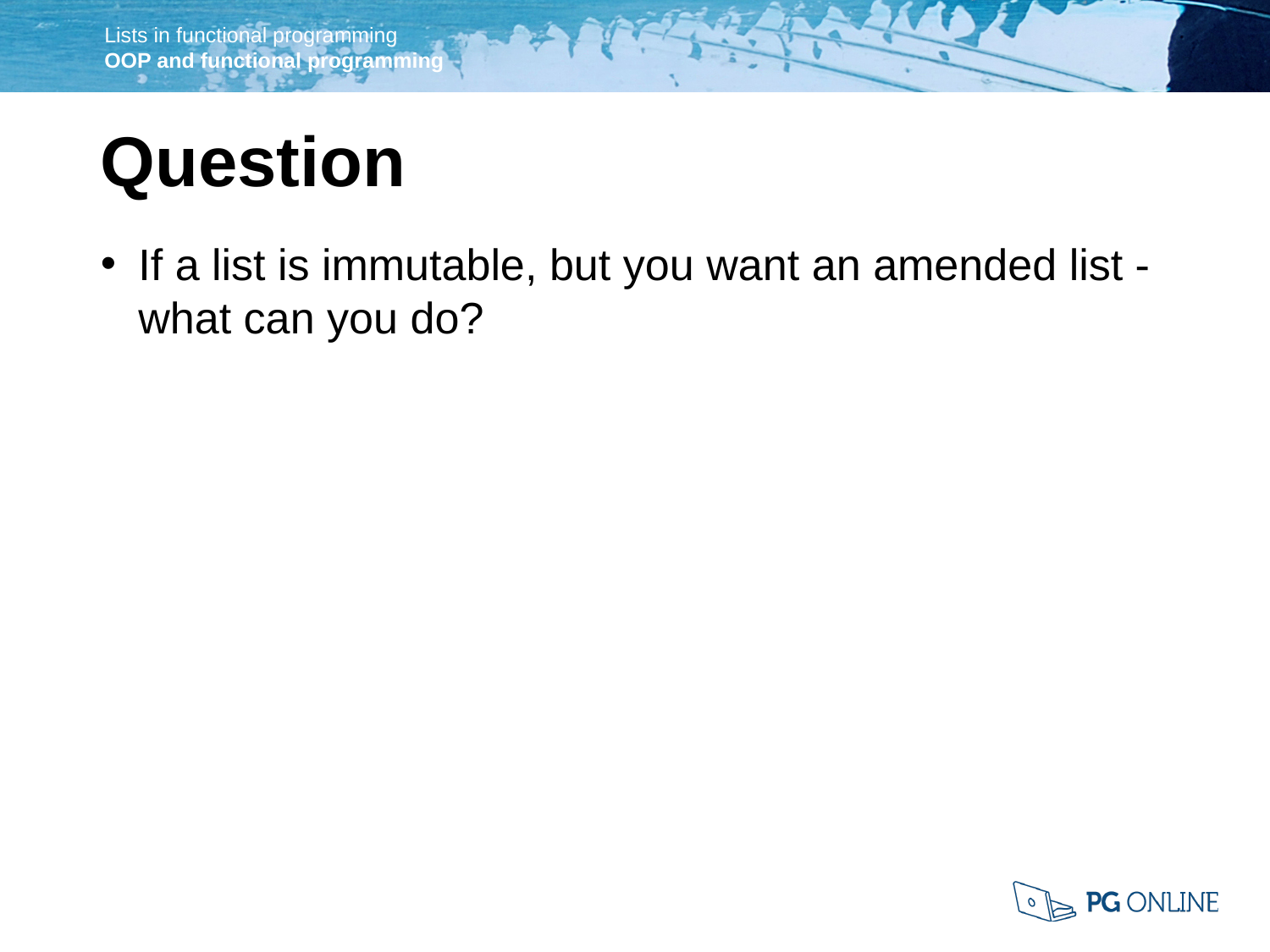

Question
If a list is immutable, but you want an amended list -  what can you do?